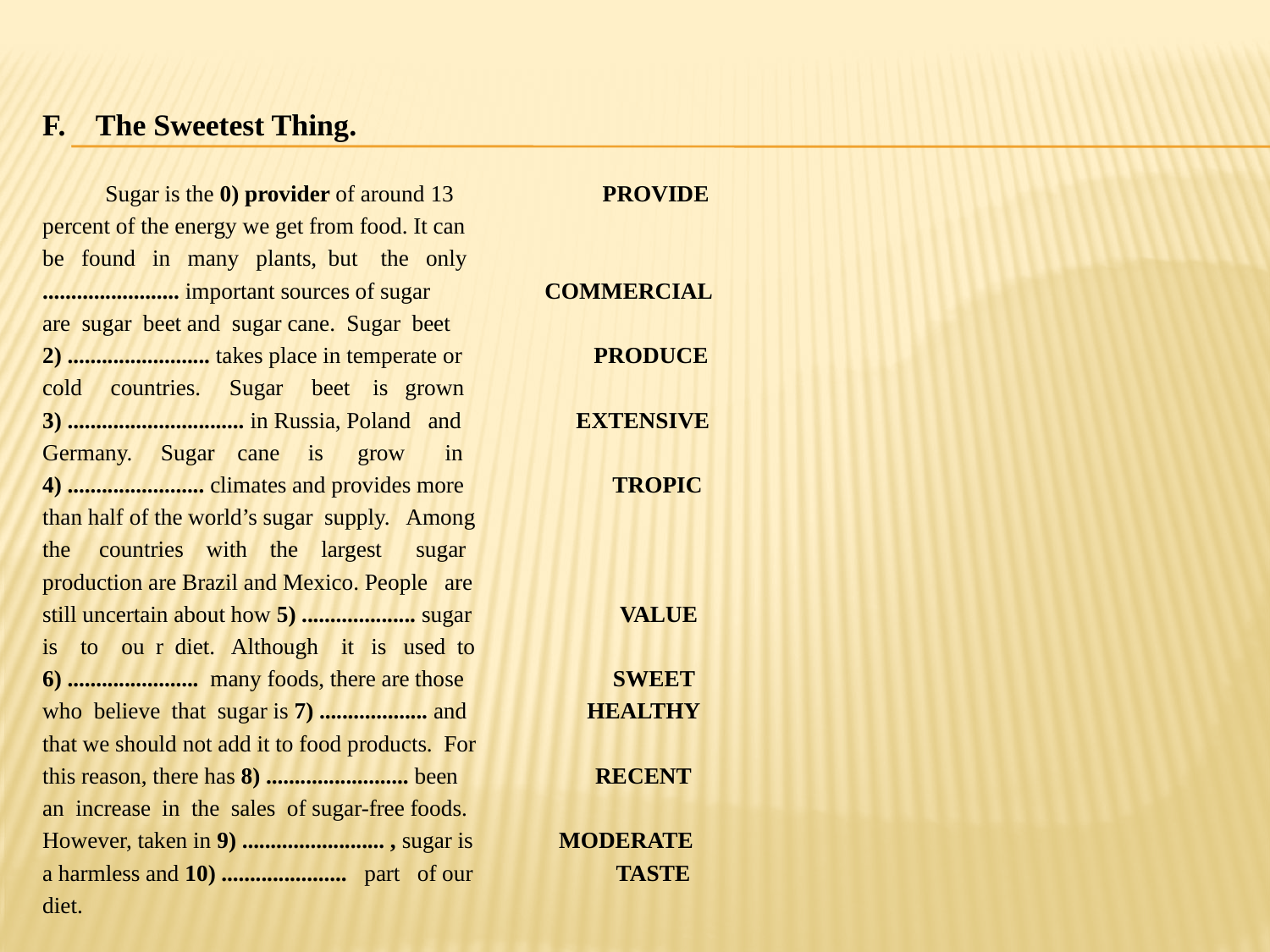

F.    The Sweetest Thing.

           Sugar is the 0) provider of around 13                          PROVIDE
percent of the energy we get from food. It can
be   found   in   many   plants,  but    the   only
........................ important sources of sugar                    COMMERCIAL
are  sugar  beet and  sugar cane.  Sugar  beet
2) ......................... takes place in temperate or                       PRODUCE
cold     countries.     Sugar     beet    is   grown
3) ............................... in Russia, Poland   and                    EXTENSIVE
Germany.     Sugar    cane     is      grow       in
4) ........................ climates and provides more                          TROPIC
than half of the world’s sugar  supply.   Among
the     countries    with    the    largest      sugar
production are Brazil and Mexico. People   are
still uncertain about how 5) .................... sugar                          VALUE
is    to    ou  r  diet.   Although    it   is   used  to
6) .......................  many foods, there are those                          SWEET
who  believe  that  sugar is 7) ................... and                     HEALTHY
that we should not add it to food products.  For
this reason, there has 8) ......................... been                        RECENT
an  increase  in  the  sales  of sugar-free foods.
However, taken in 9) ......................... , sugar is               MODERATE
a harmless and 10) ......................   part   of our                         TASTE
diet.